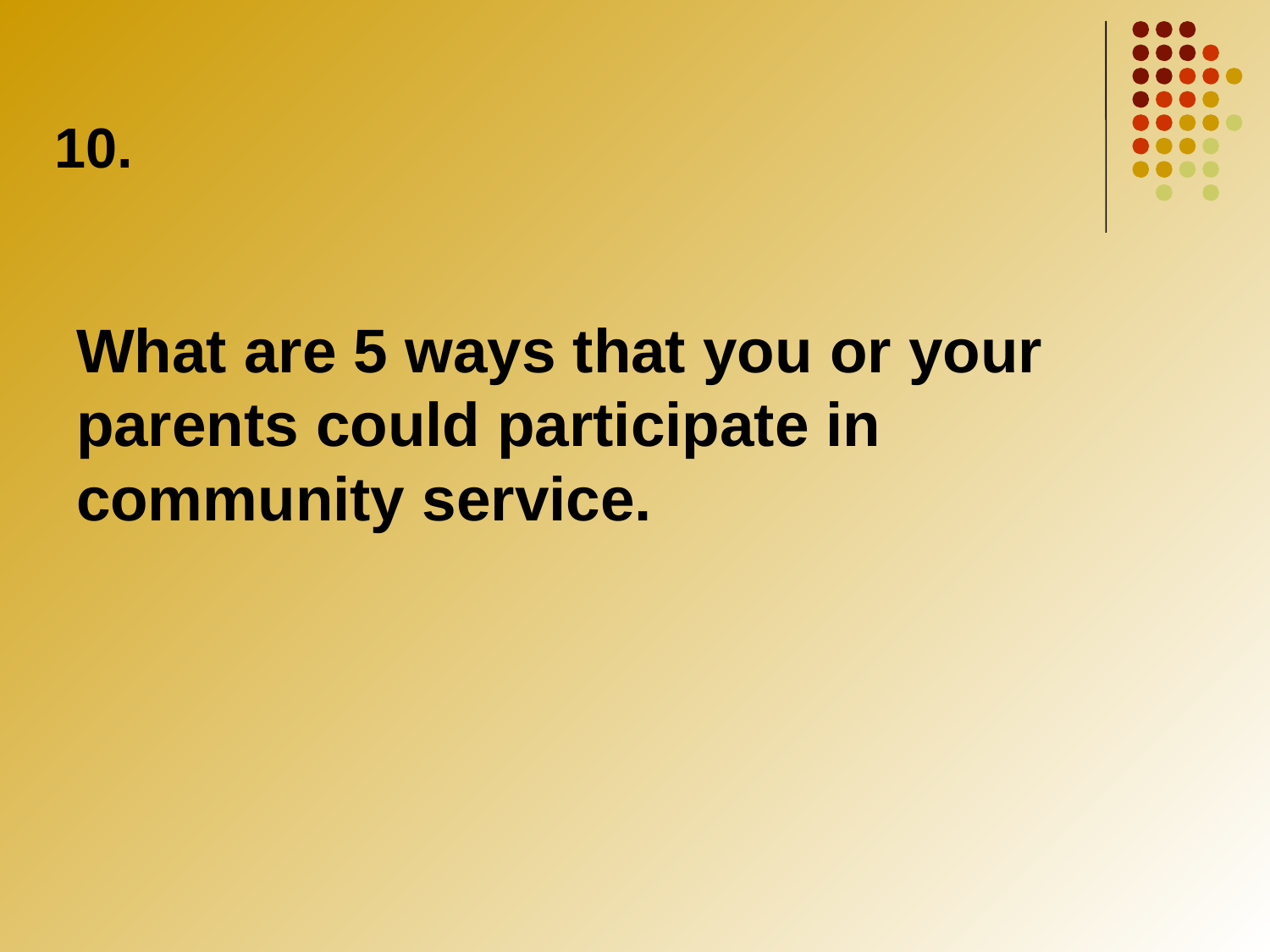

10.
# What are 5 ways that you or your parents could participate in community service.